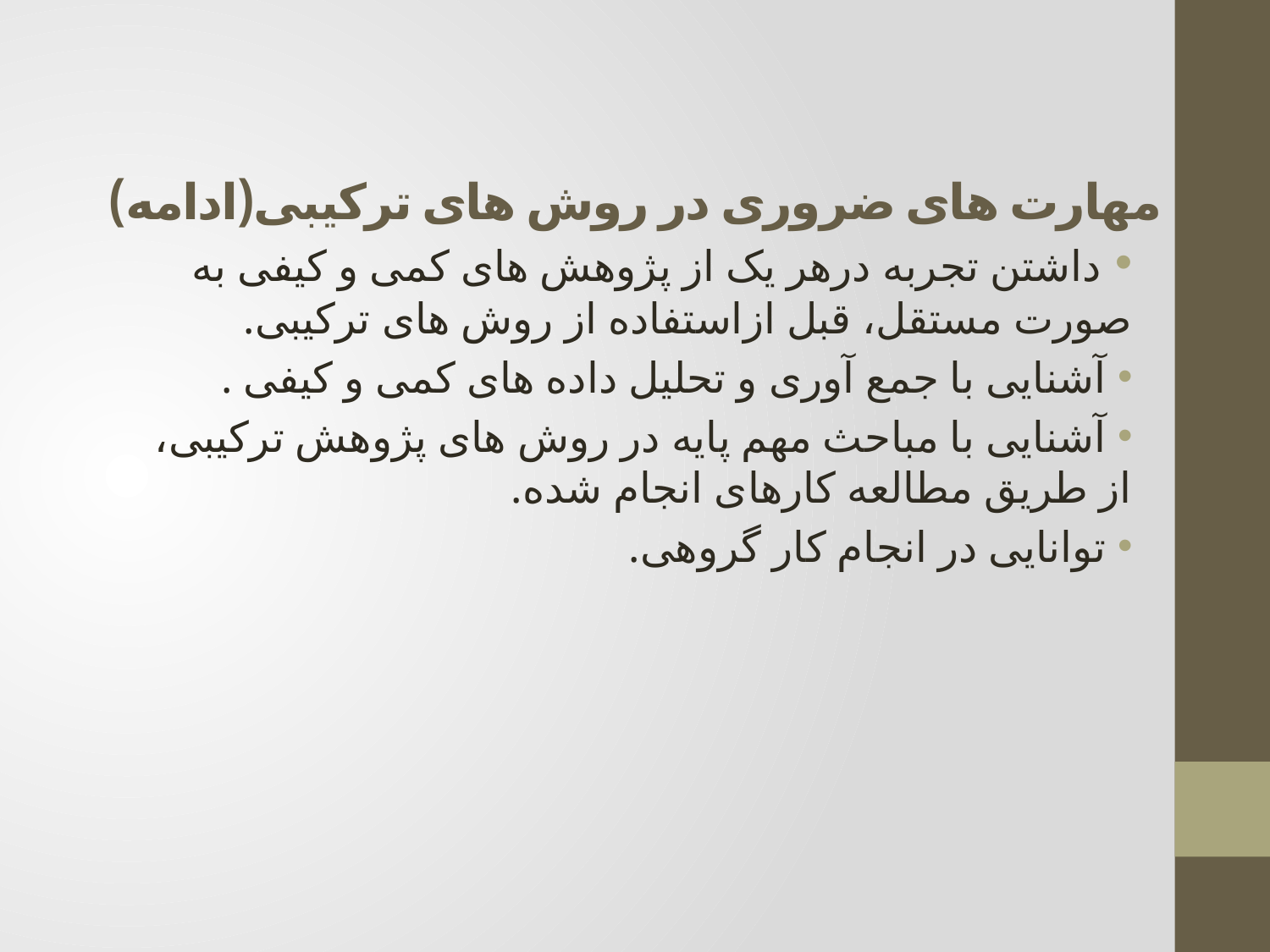

# مهارت های ضروری در روش های ترکیبی(ادامه)
 داشتن تجربه درهر یک از پژوهش های کمی و کیفی به صورت مستقل، قبل ازاستفاده از روش های ترکیبی.
 آشنایی با جمع آوری و تحلیل داده های کمی و کیفی .
 آشنایی با مباحث مهم پایه در روش های پژوهش ترکیبی، از طریق مطالعه کارهای انجام شده.
 توانایی در انجام کار گروهی.